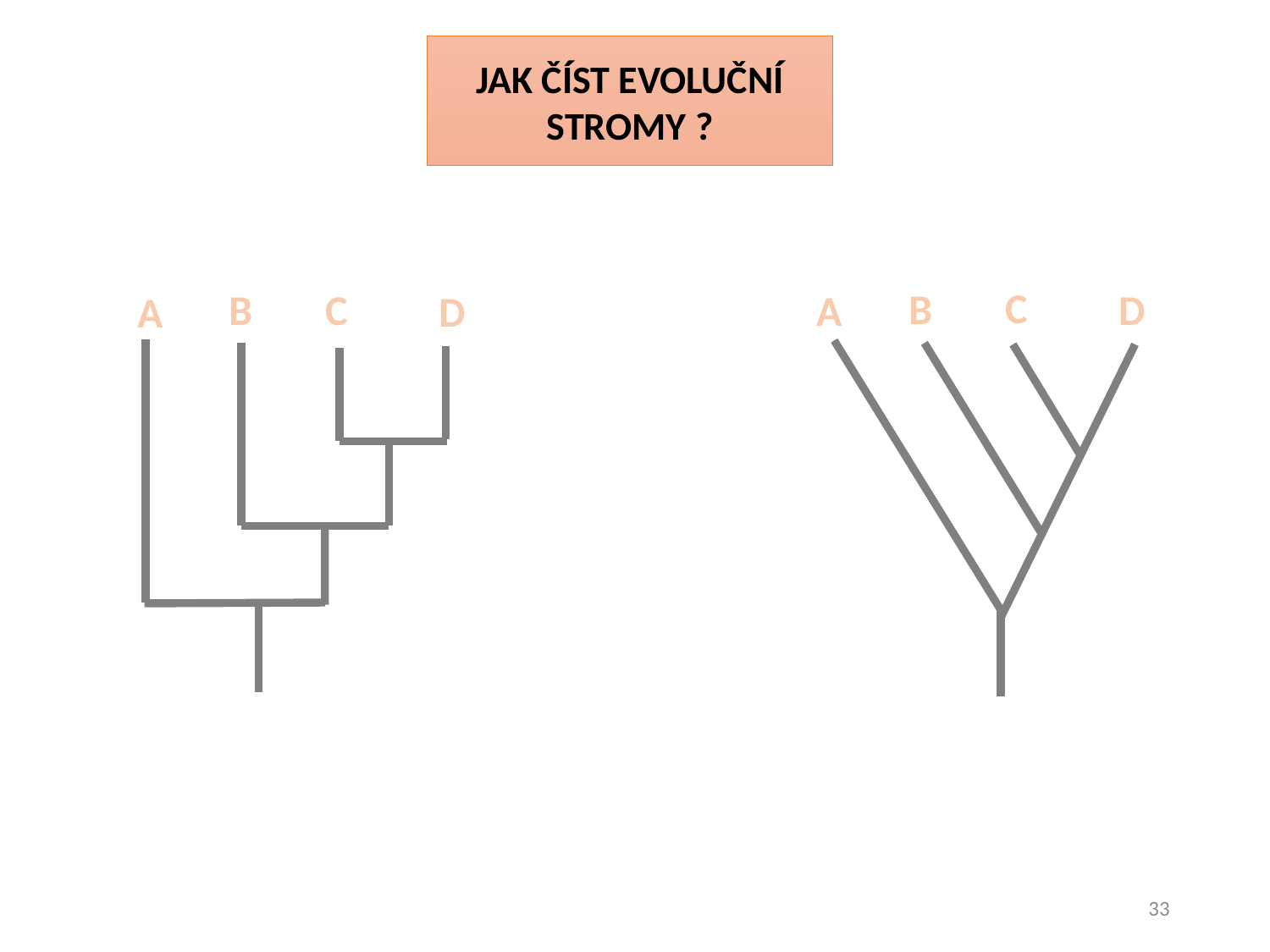

JAK ČÍST EVOLUČNÍ STROMY ?
C
B
D
A
C
B
D
A
33